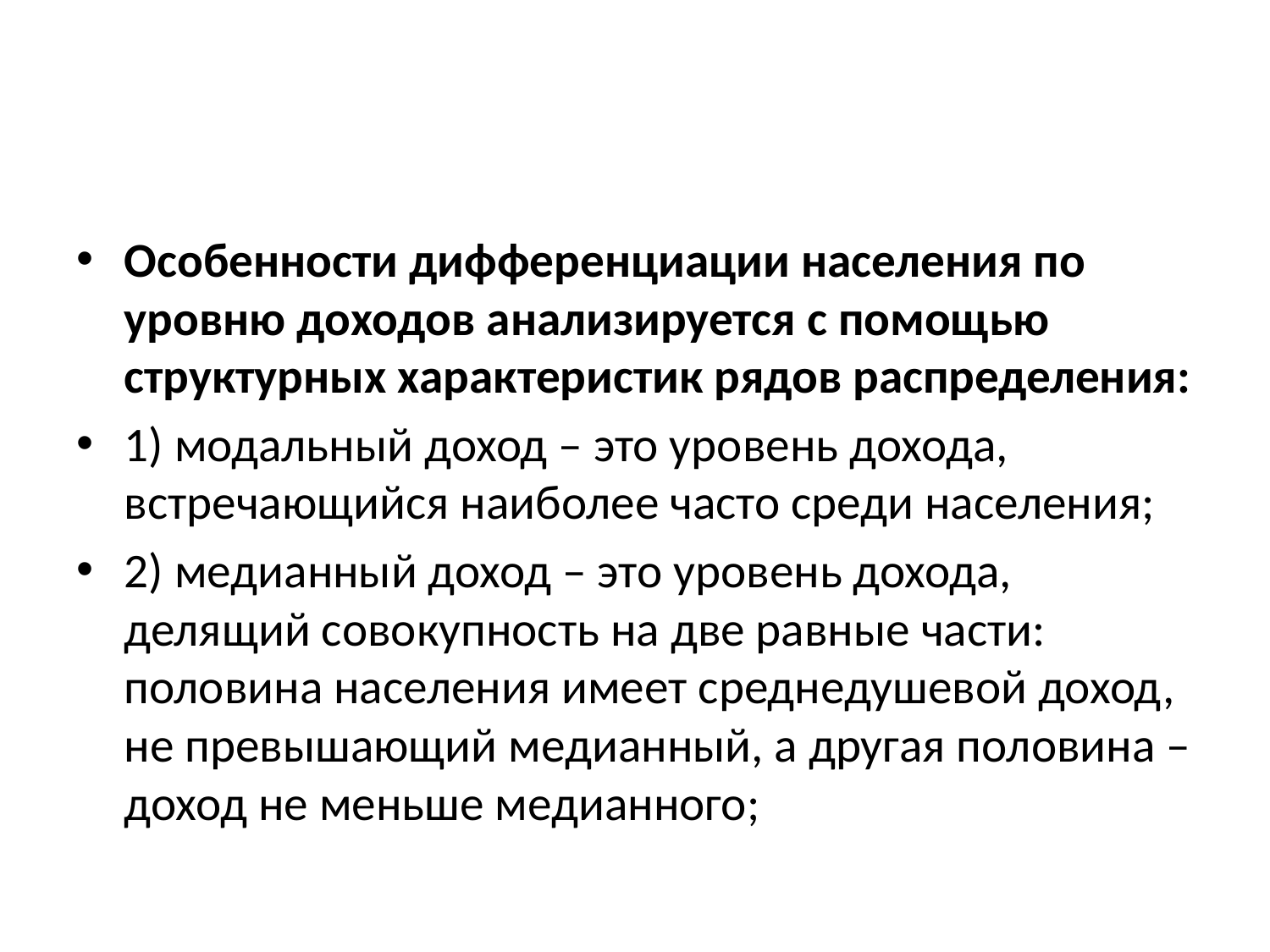

#
Особенности дифференциации населения по уровню доходов анализируется с помощью структурных характеристик рядов распределения:
1) модальный доход – это уровень дохода, встречающийся наиболее часто среди населения;
2) медианный доход – это уровень дохода, делящий совокупность на две равные части: половина населения имеет среднедушевой доход, не превышающий медианный, а другая половина – доход не меньше медианного;